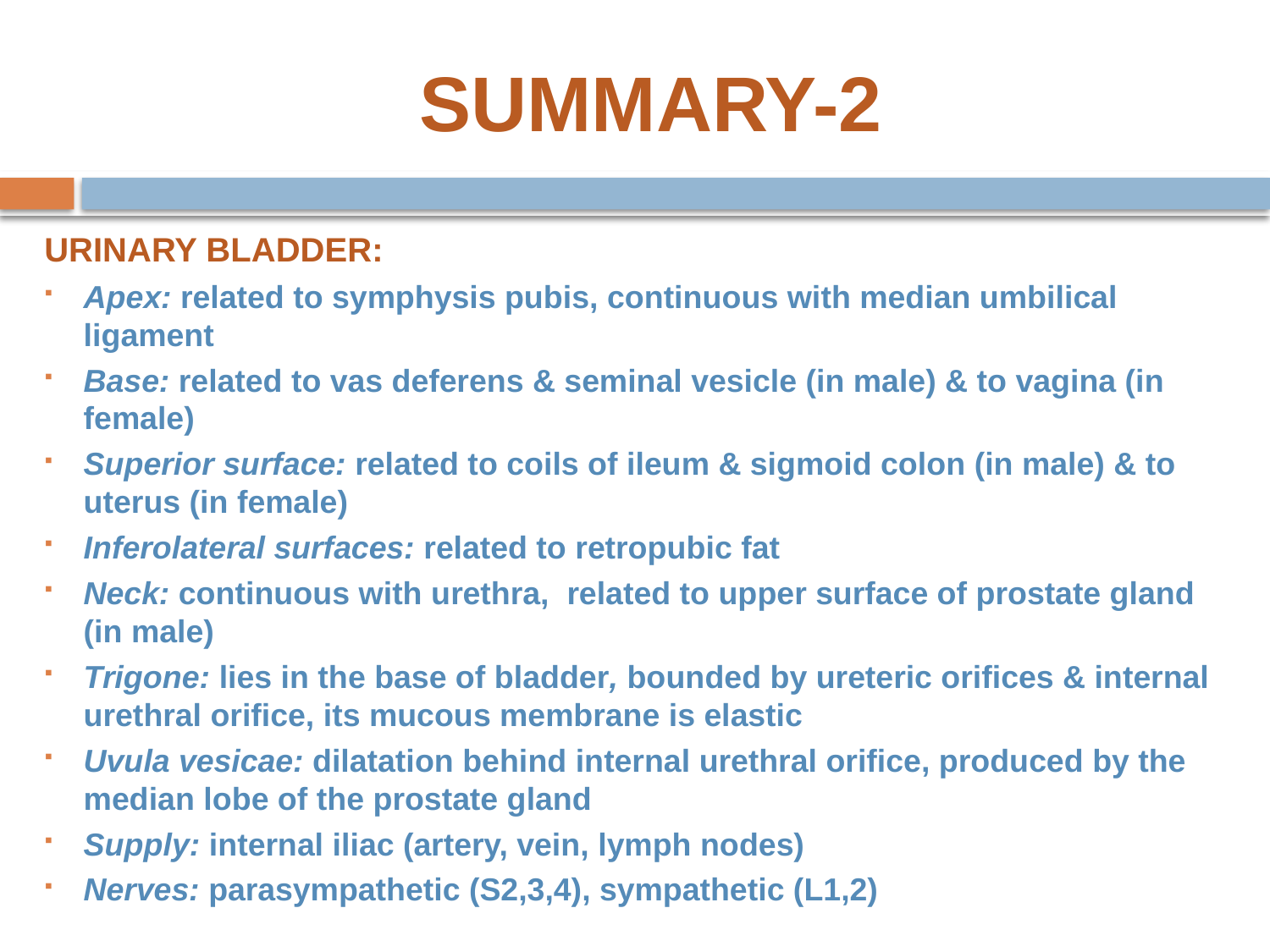

# SUMMARY-2
URINARY BLADDER:
Apex: related to symphysis pubis, continuous with median umbilical ligament
Base: related to vas deferens & seminal vesicle (in male) & to vagina (in female)
Superior surface: related to coils of ileum & sigmoid colon (in male) & to uterus (in female)
Inferolateral surfaces: related to retropubic fat
Neck: continuous with urethra,  related to upper surface of prostate gland (in male)
Trigone: lies in the base of bladder, bounded by ureteric orifices & internal urethral orifice, its mucous membrane is elastic
Uvula vesicae: dilatation behind internal urethral orifice, produced by the median lobe of the prostate gland
Supply: internal iliac (artery, vein, lymph nodes)
Nerves: parasympathetic (S2,3,4), sympathetic (L1,2)